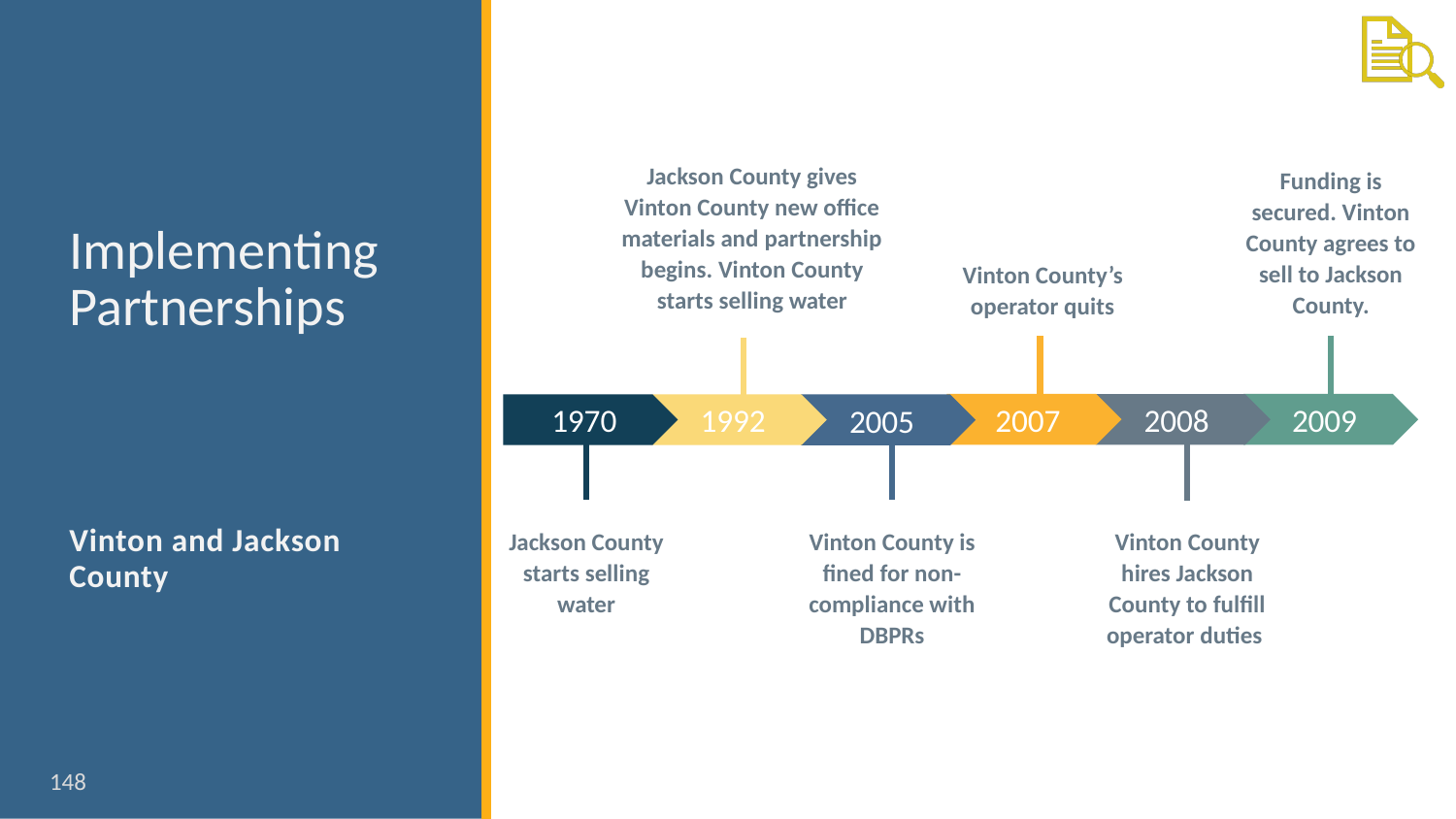

# Implementing Partnerships
Jackson County gives Vinton County new office materials and partnership begins. Vinton County starts selling water
Funding is secured. Vinton County agrees to sell to Jackson County.
Vinton County’s operator quits
2007
2009
2008
1970
1992
2005
Jackson County starts selling water
Vinton County is fined for non-compliance with DBPRs
Vinton County hires Jackson County to fulfill operator duties
Vinton and Jackson County
148